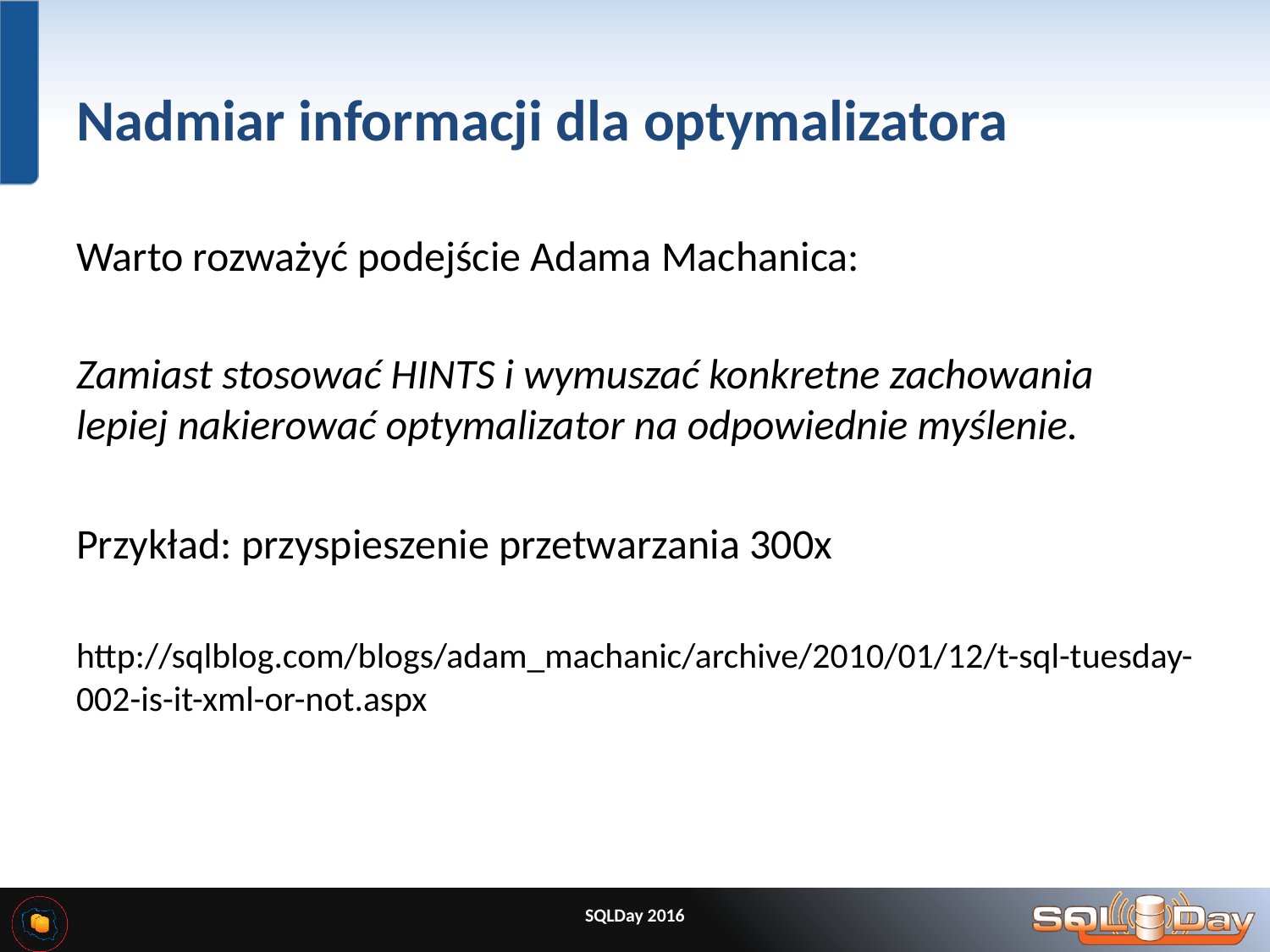

# Nadmiar informacji dla optymalizatora
Warto rozważyć podejście Adama Machanica:

Zamiast stosować HINTS i wymuszać konkretne zachowania lepiej nakierować optymalizator na odpowiednie myślenie.

Przykład: przyspieszenie przetwarzania 300x

http://sqlblog.com/blogs/adam_machanic/archive/2010/01/12/t-sql-tuesday-002-is-it-xml-or-not.aspx